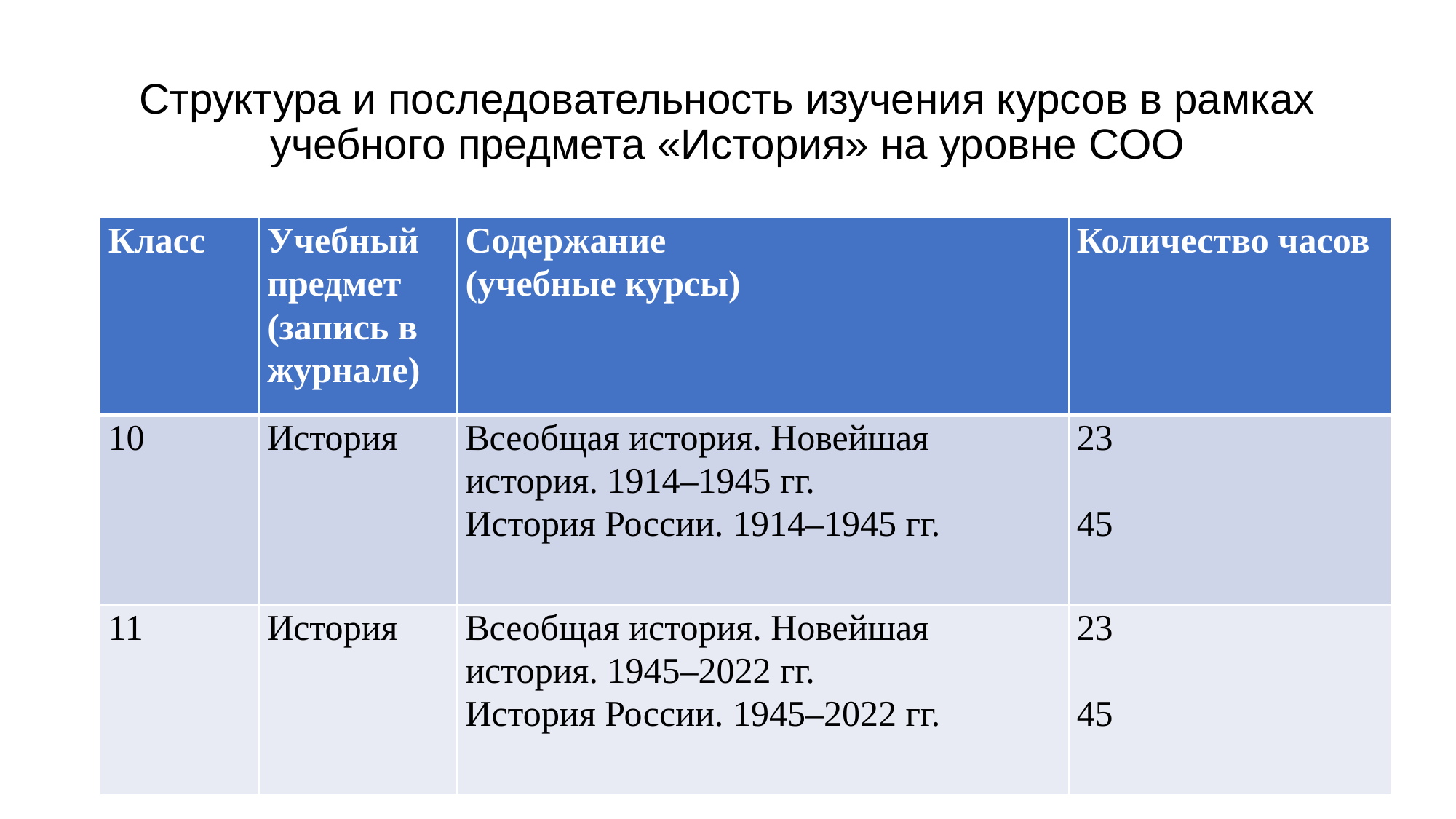

# Структура и последовательность изучения курсов в рамках учебного предмета «История» на уровне СОО
| Класс | Учебный предмет (запись в журнале) | Содержание (учебные курсы) | Количество часов |
| --- | --- | --- | --- |
| 10 | История | Всеобщая история. Новейшая история. 1914–1945 гг. История России. 1914–1945 гг. | 23   45 |
| 11 | История | Всеобщая история. Новейшая история. 1945–2022 гг. История России. 1945–2022 гг. | 23   45 |